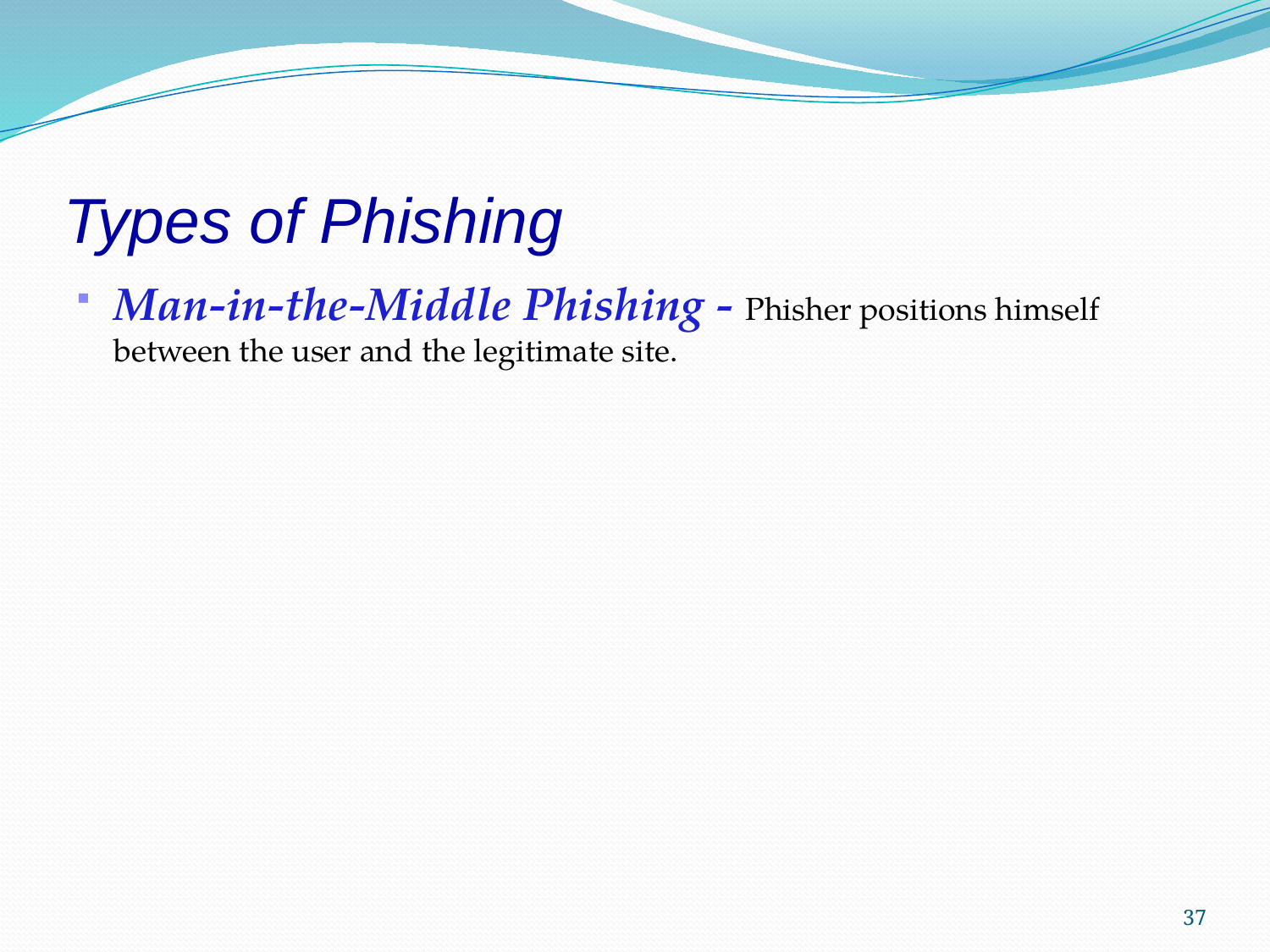

# Types of Phishing
Man-in-the-Middle Phishing - Phisher positions himself between the user and the legitimate site.

37